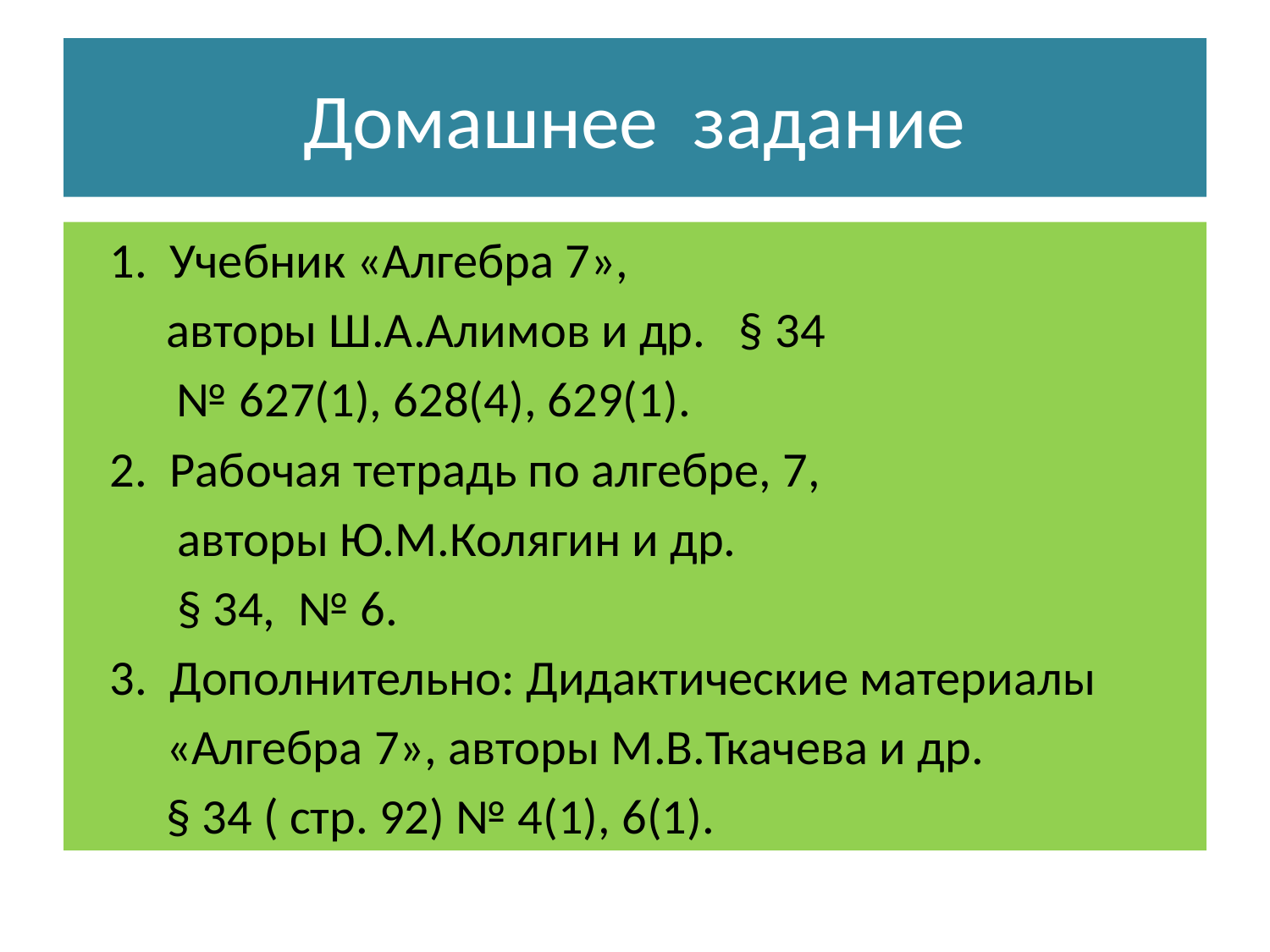

# Домашнее  задание
   1.  Учебник «Алгебра 7»,
        авторы Ш.А.Алимов и др.   § 34
         № 627(1), 628(4), 629(1).
   2.  Рабочая тетрадь по алгебре, 7,
         авторы Ю.М.Колягин и др.
         § 34,  № 6.
   3.  Дополнительно: Дидактические материалы
        «Алгебра 7», авторы М.В.Ткачева и др.
        § 34 ( стр. 92) № 4(1), 6(1).